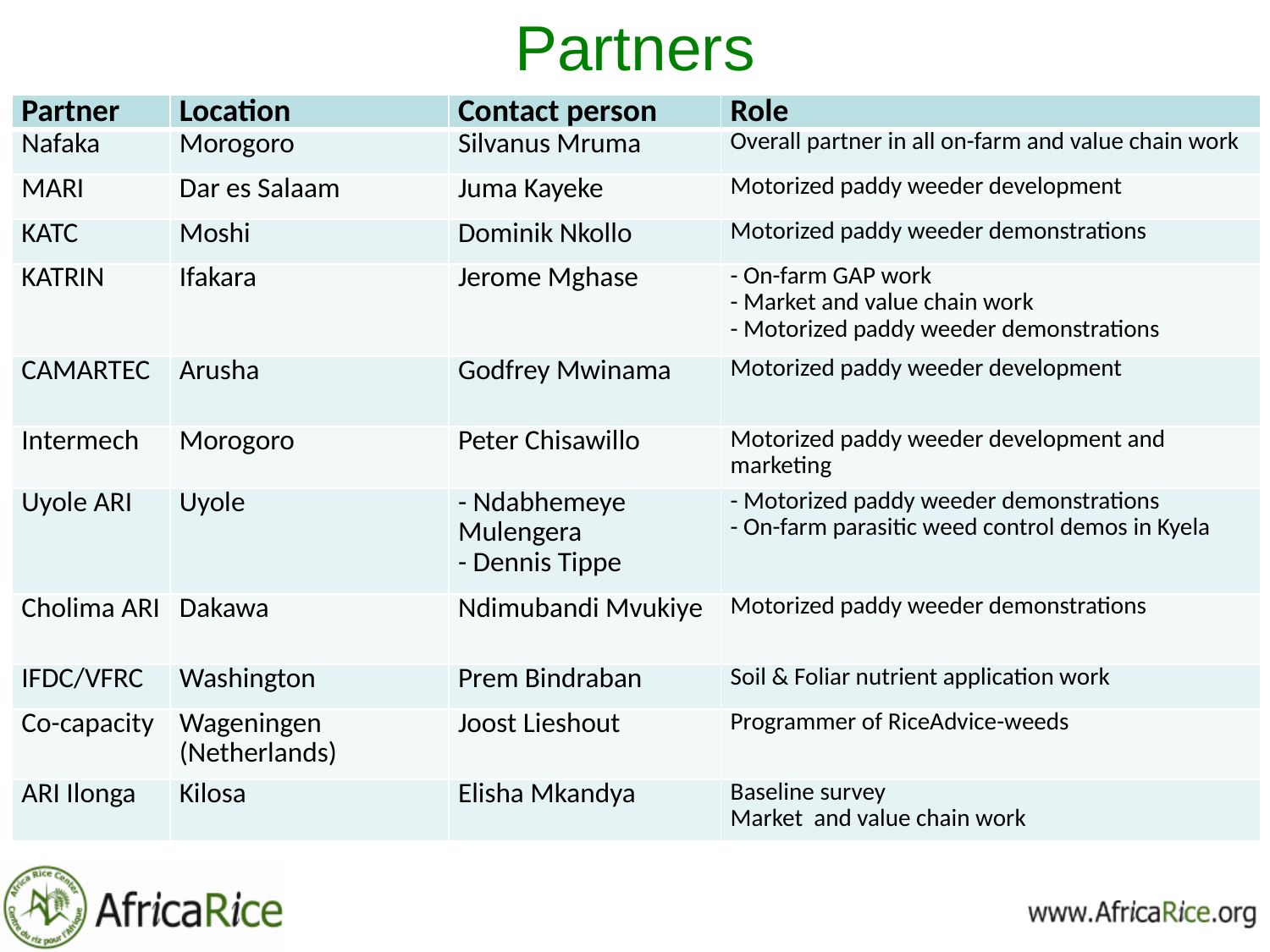

# Partners
| Partner | Location | Contact person | Role |
| --- | --- | --- | --- |
| Nafaka | Morogoro | Silvanus Mruma | Overall partner in all on-farm and value chain work |
| MARI | Dar es Salaam | Juma Kayeke | Motorized paddy weeder development |
| KATC | Moshi | Dominik Nkollo | Motorized paddy weeder demonstrations |
| KATRIN | Ifakara | Jerome Mghase | - On-farm GAP work - Market and value chain work - Motorized paddy weeder demonstrations |
| CAMARTEC | Arusha | Godfrey Mwinama | Motorized paddy weeder development |
| Intermech | Morogoro | Peter Chisawillo | Motorized paddy weeder development and marketing |
| Uyole ARI | Uyole | - Ndabhemeye Mulengera - Dennis Tippe | - Motorized paddy weeder demonstrations - On-farm parasitic weed control demos in Kyela |
| Cholima ARI | Dakawa | Ndimubandi Mvukiye | Motorized paddy weeder demonstrations |
| IFDC/VFRC | Washington | Prem Bindraban | Soil & Foliar nutrient application work |
| Co-capacity | Wageningen (Netherlands) | Joost Lieshout | Programmer of RiceAdvice-weeds |
| ARI Ilonga | Kilosa | Elisha Mkandya | Baseline survey Market and value chain work |